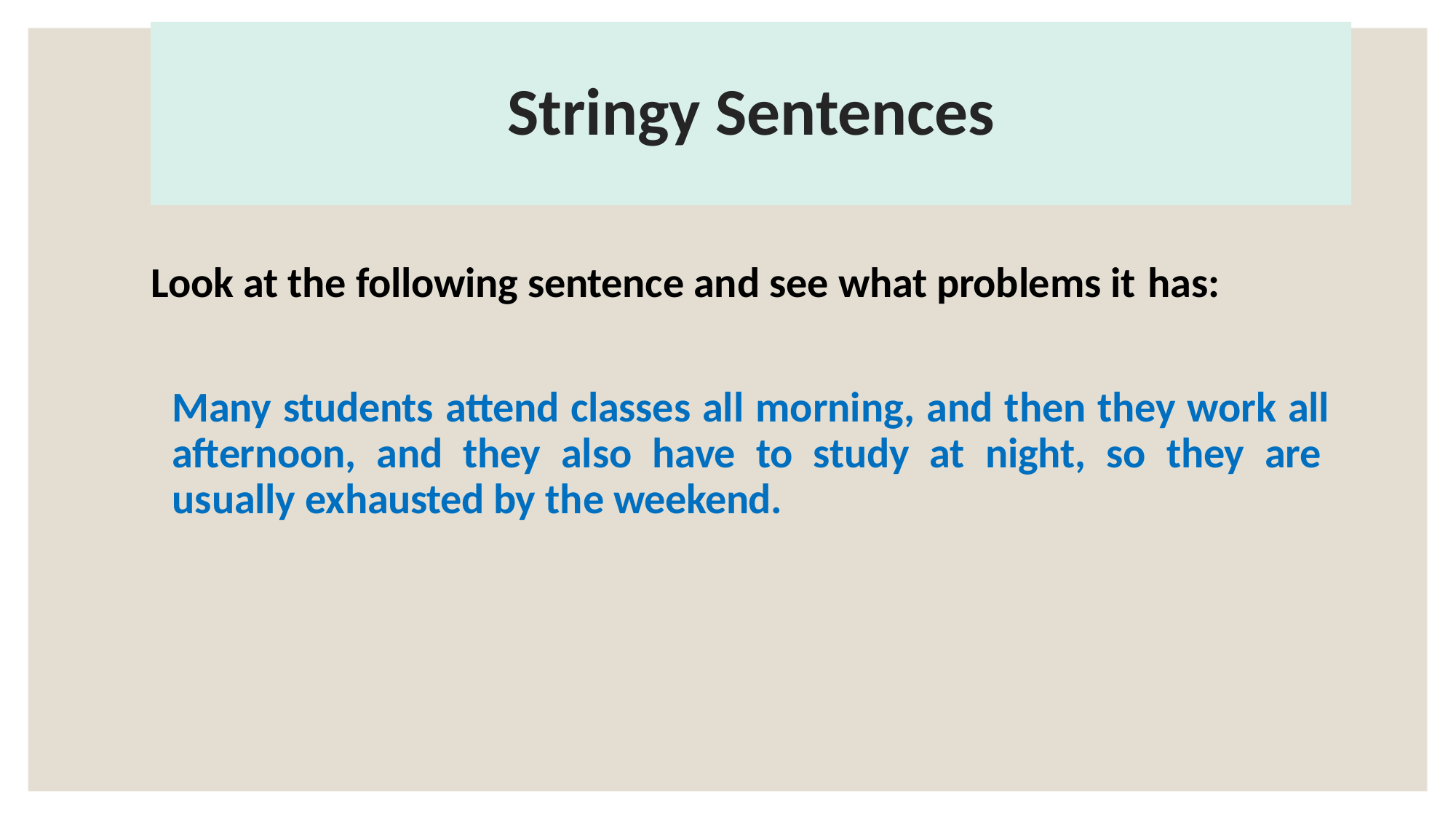

# Stringy Sentences
Look at the following sentence and see what problems it has:

Many students attend classes all morning, and then they work all  afternoon, and they also have to study at night, so they are  usually exhausted by the weekend.